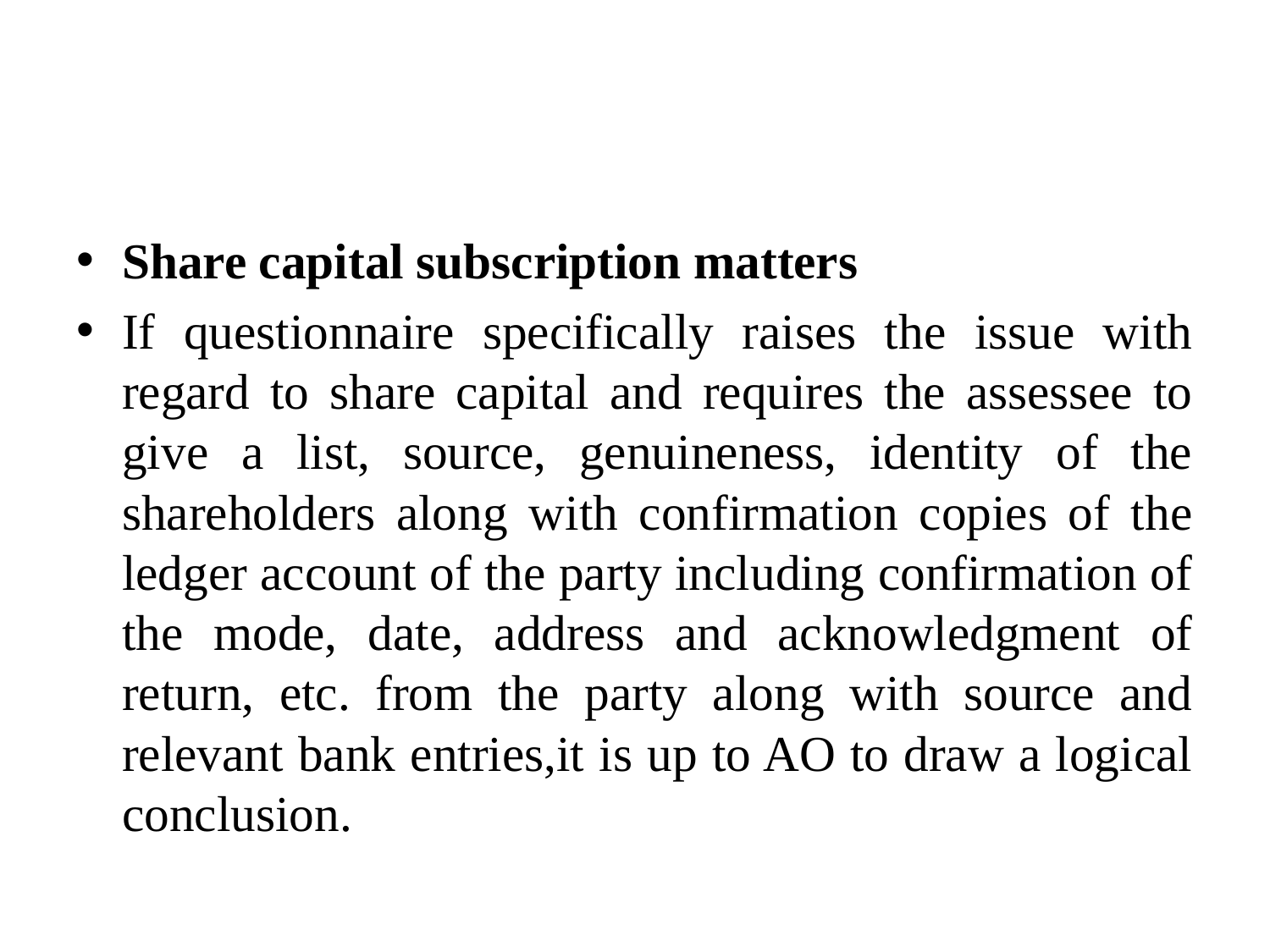

#
Share capital subscription matters
If questionnaire specifically raises the issue with regard to share capital and requires the assessee to give a list, source, genuineness, identity of the shareholders along with confirmation copies of the ledger account of the party including confirmation of the mode, date, address and acknowledgment of return, etc. from the party along with source and relevant bank entries,it is up to AO to draw a logical conclusion.